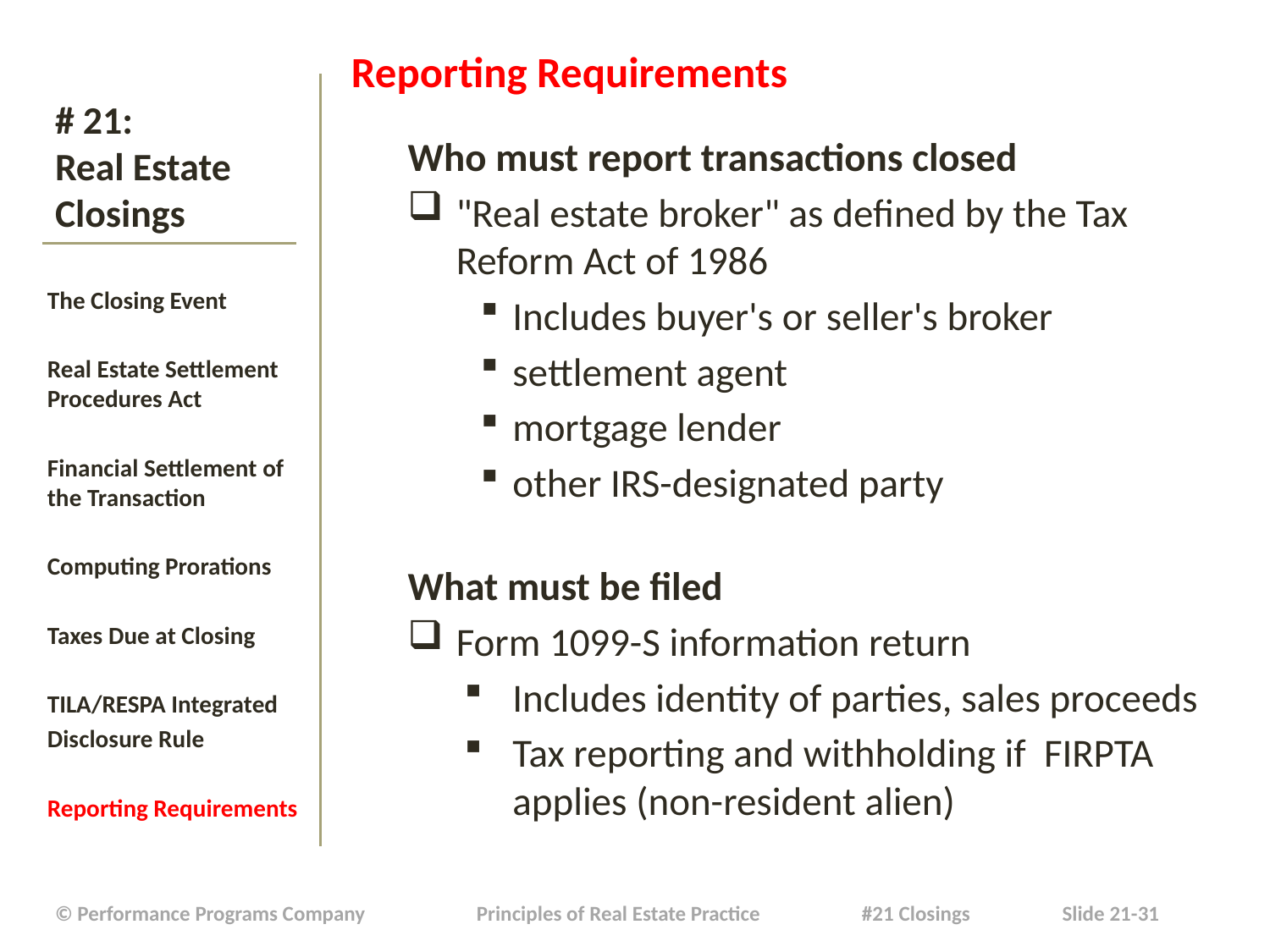

Reporting Requirements

Who must report transactions closed
"Real estate broker" as defined by the Tax Reform Act of 1986
Includes buyer's or seller's broker
settlement agent
mortgage lender
other IRS-designated party
What must be filed
Form 1099-S information return
Includes identity of parties, sales proceeds
Tax reporting and withholding if  FIRPTA applies (non-resident alien)

# # 21: Real Estate Closings

The Closing Event

Real Estate Settlement Procedures Act

Financial Settlement of the Transaction

Computing Prorations

Taxes Due at Closing

TILA/RESPA Integrated
Disclosure Rule

Reporting Requirements

| © Performance Programs Company Principles of Real Estate Practice #21 Closings Slide 21-31 |
| --- |